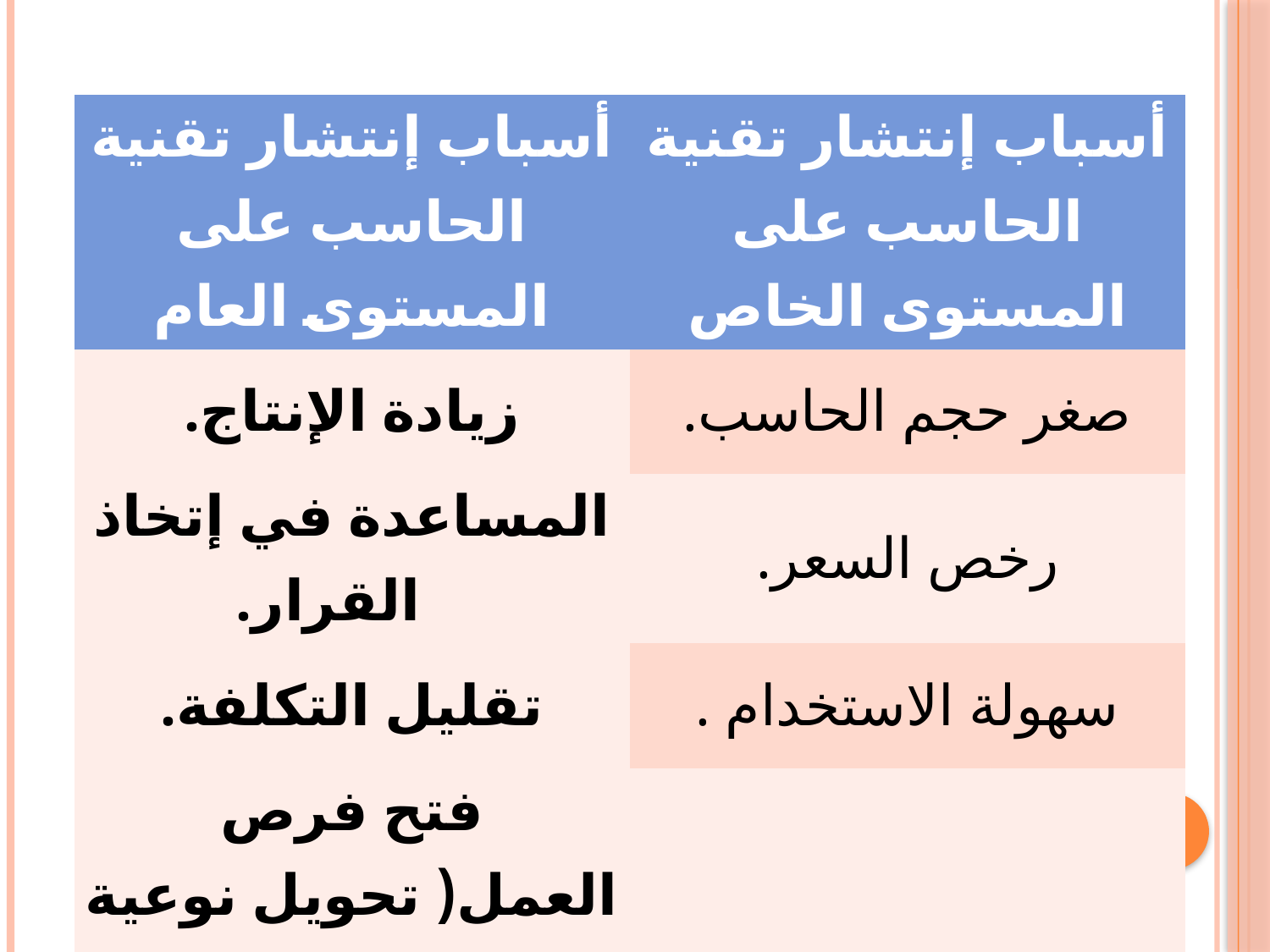

| أسباب إنتشار تقنية الحاسب على المستوى العام | أسباب إنتشار تقنية الحاسب على المستوى الخاص |
| --- | --- |
| زيادة الإنتاج. | صغر حجم الحاسب. |
| المساعدة في إتخاذ القرار. | رخص السعر. |
| تقليل التكلفة. | سهولة الاستخدام . |
| فتح فرص العمل( تحويل نوعية الوظائف- العمل من المنزل – التعليم عن بعد). | كثرة الإمكانيات. |
7